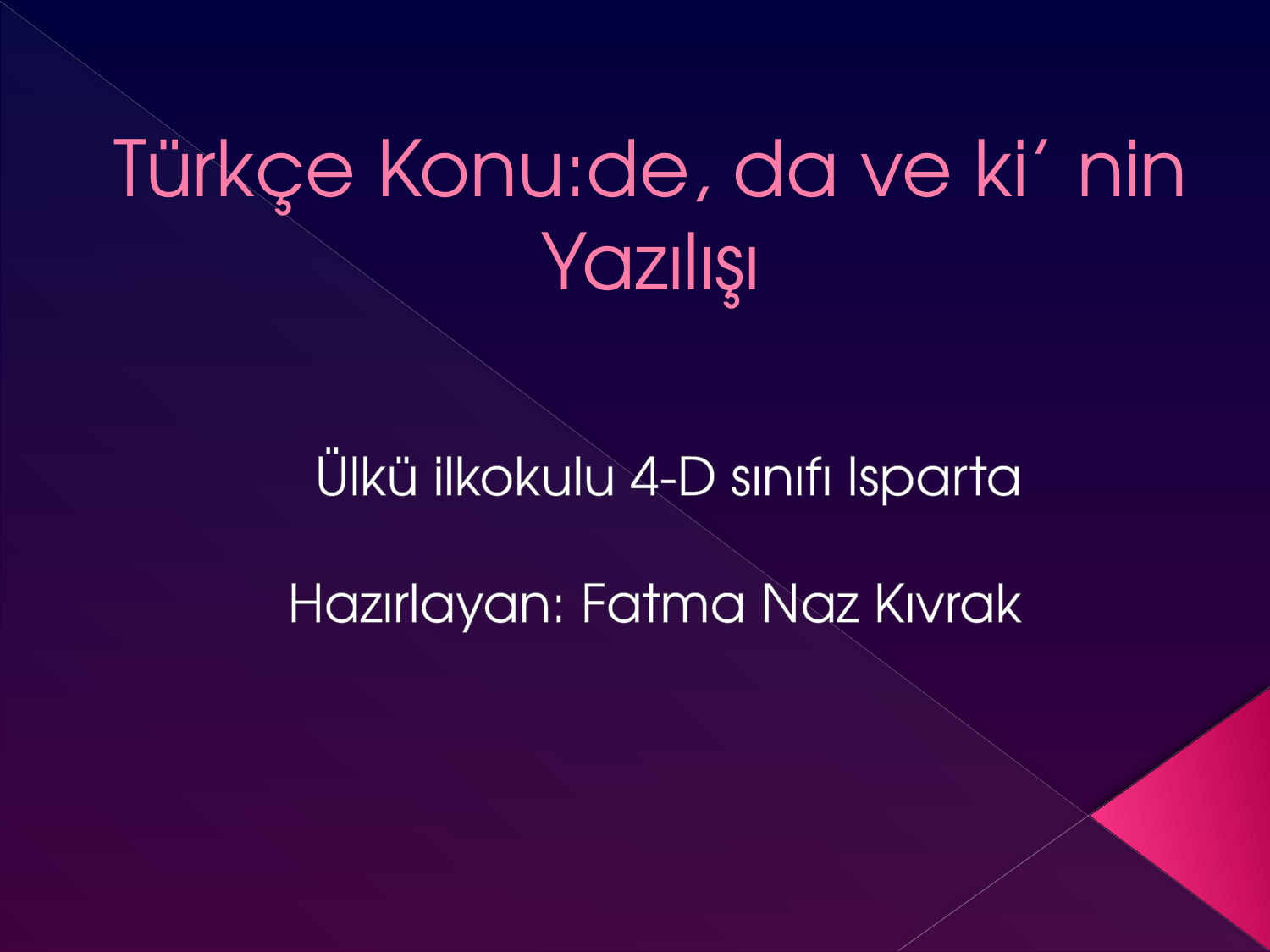

# Türkçe Konu:de, da ve ki’ nin Yazılışı
Ülkü ilkokulu 4-D sınıfı Isparta

Hazırlayan: Fatma Naz Kıvrak